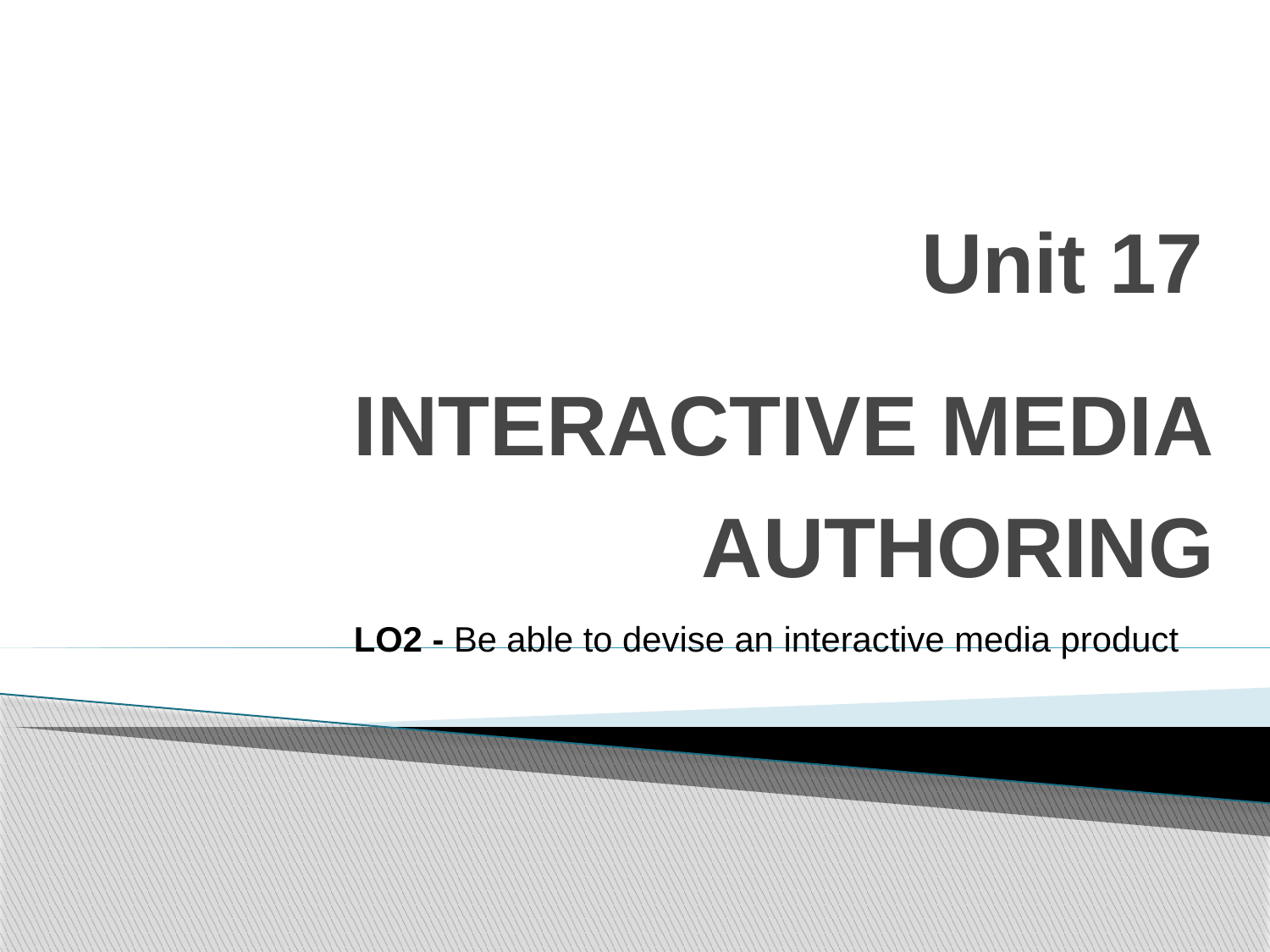

# Unit 17
INTERACTIVE MEDIA
AUTHORING
LO2 - Be able to devise an interactive media product